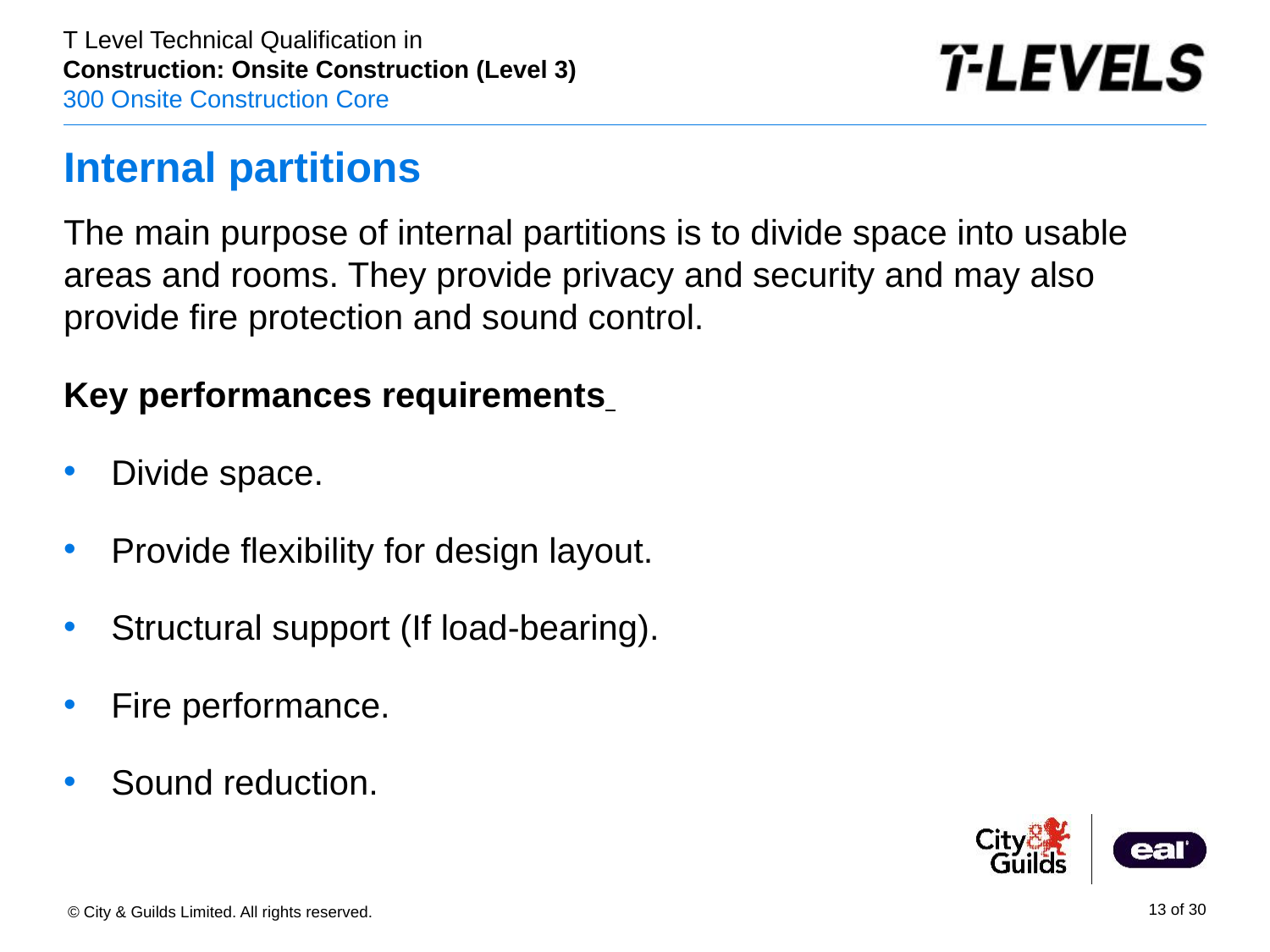

# Internal partitions
The main purpose of internal partitions is to divide space into usable areas and rooms. They provide privacy and security and may also provide fire protection and sound control.
Key performances requirements
Divide space.
Provide flexibility for design layout.
Structural support (If load-bearing).
Fire performance.
Sound reduction.